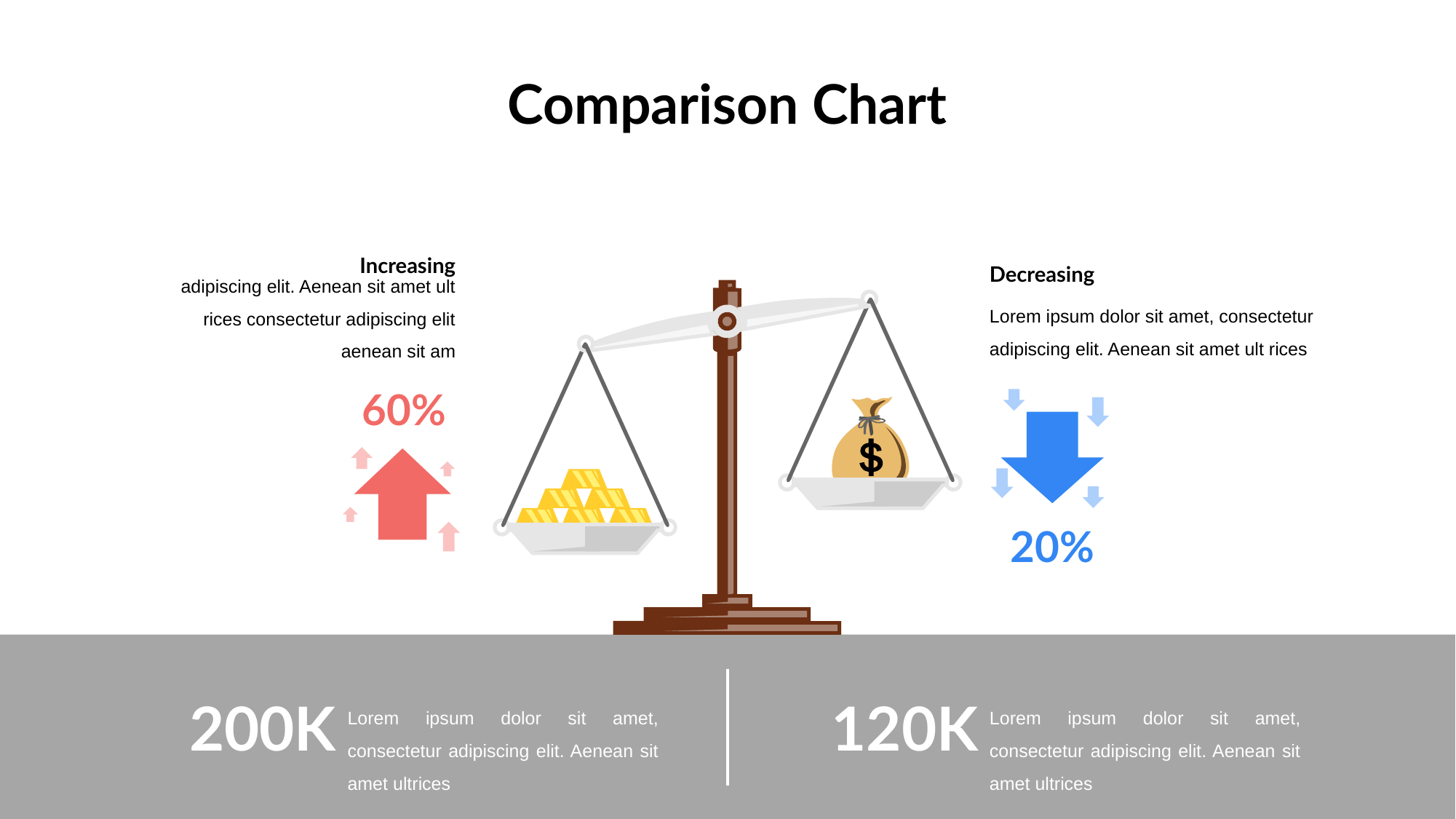

# Comparison Chart
Increasing
Decreasing
adipiscing elit. Aenean sit amet ult rices consectetur adipiscing elit aenean sit am

Lorem ipsum dolor sit amet, consectetur adipiscing elit. Aenean sit amet ult rices
60%

20%

200K
120K
Lorem ipsum dolor sit amet, consectetur adipiscing elit. Aenean sit amet ultrices
Lorem ipsum dolor sit amet, consectetur adipiscing elit. Aenean sit amet ultrices